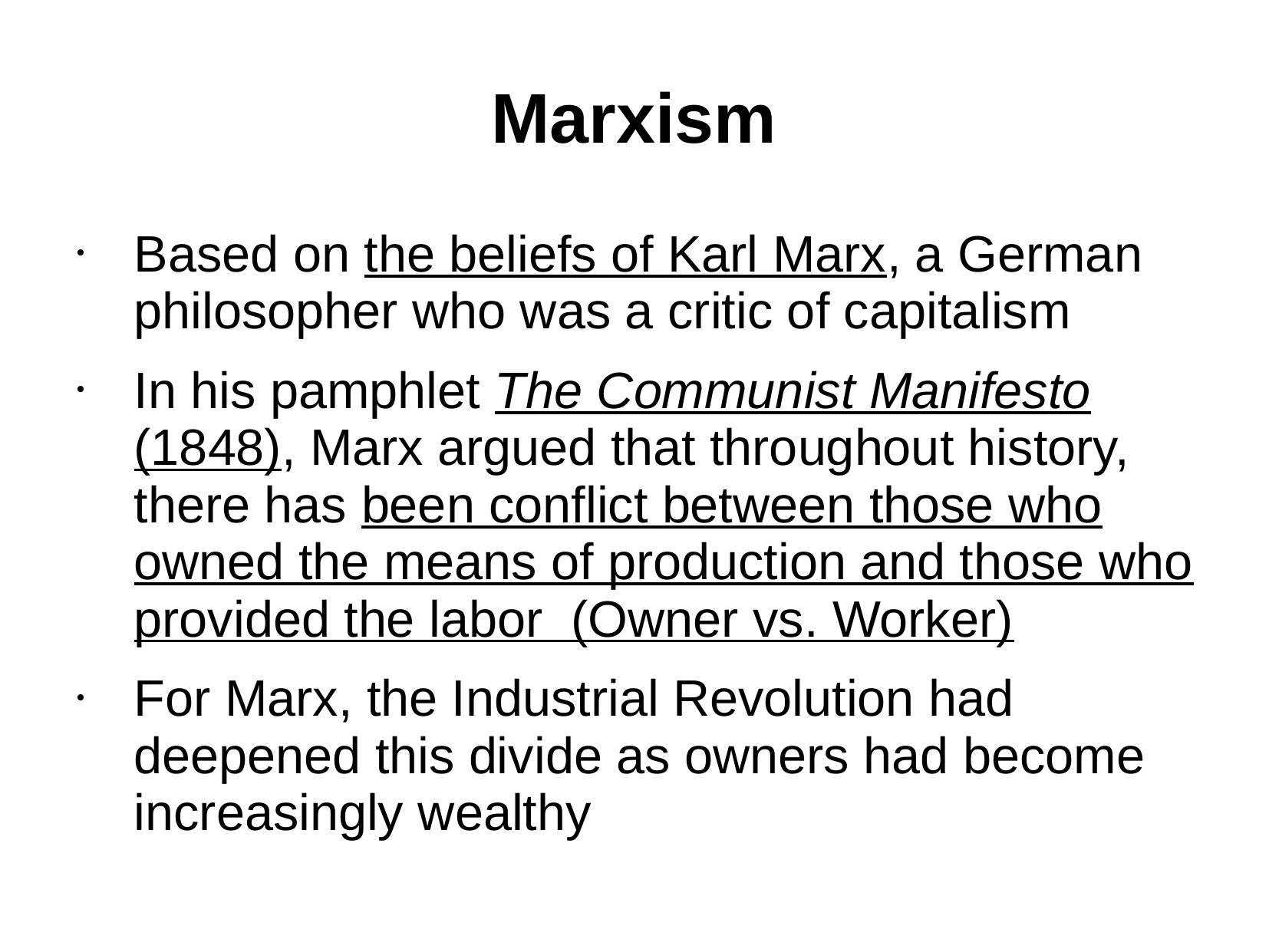

# Marxism
Based on the beliefs of Karl Marx, a German philosopher who was a critic of capitalism
In his pamphlet The Communist Manifesto (1848), Marx argued that throughout history, there has been conflict between those who owned the means of production and those who provided the labor  (Owner vs. Worker)
For Marx, the Industrial Revolution had deepened this divide as owners had become increasingly wealthy